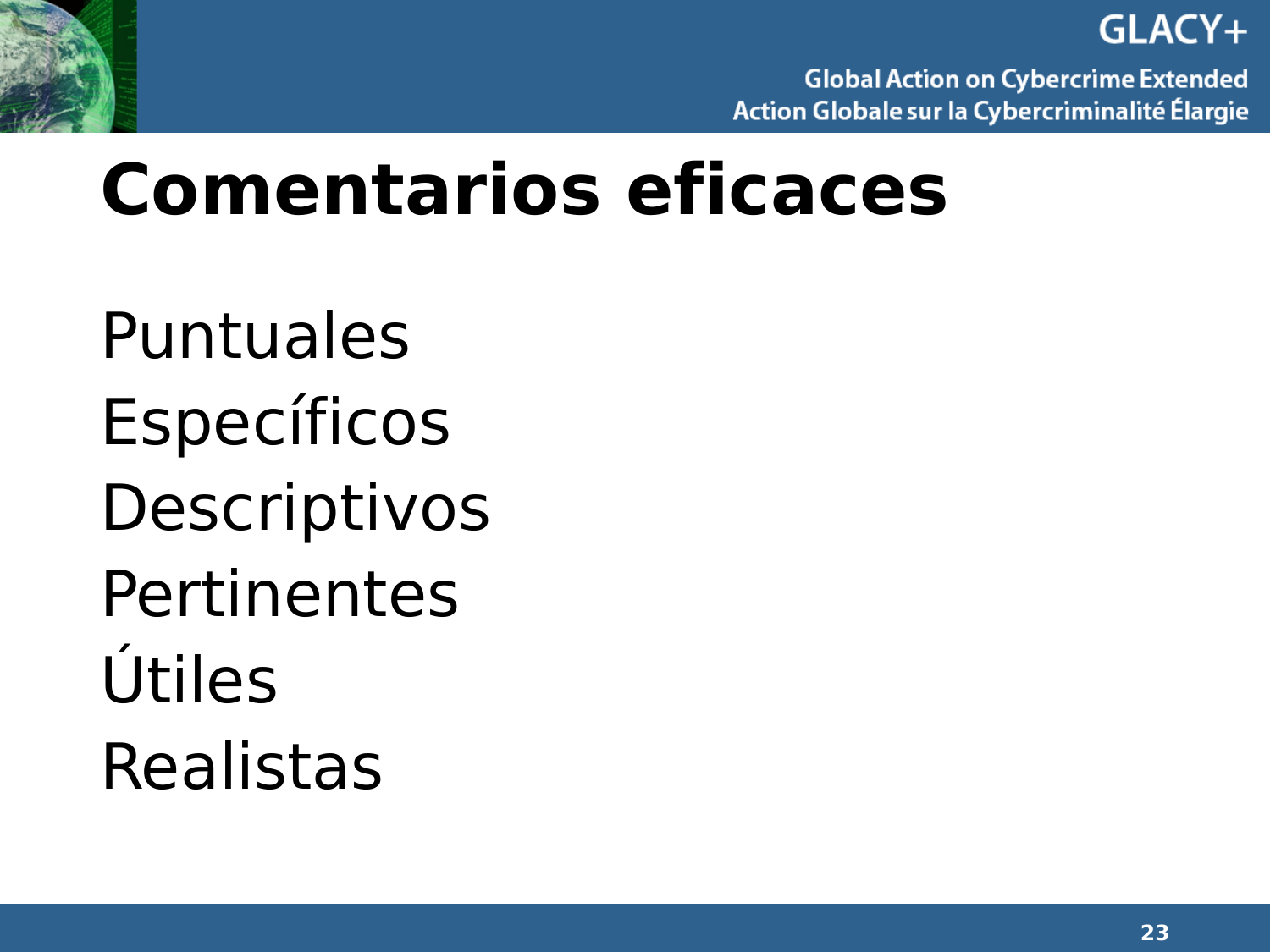

# Comentarios eficaces
Puntuales
Específicos
Descriptivos
Pertinentes
Útiles
Realistas
23